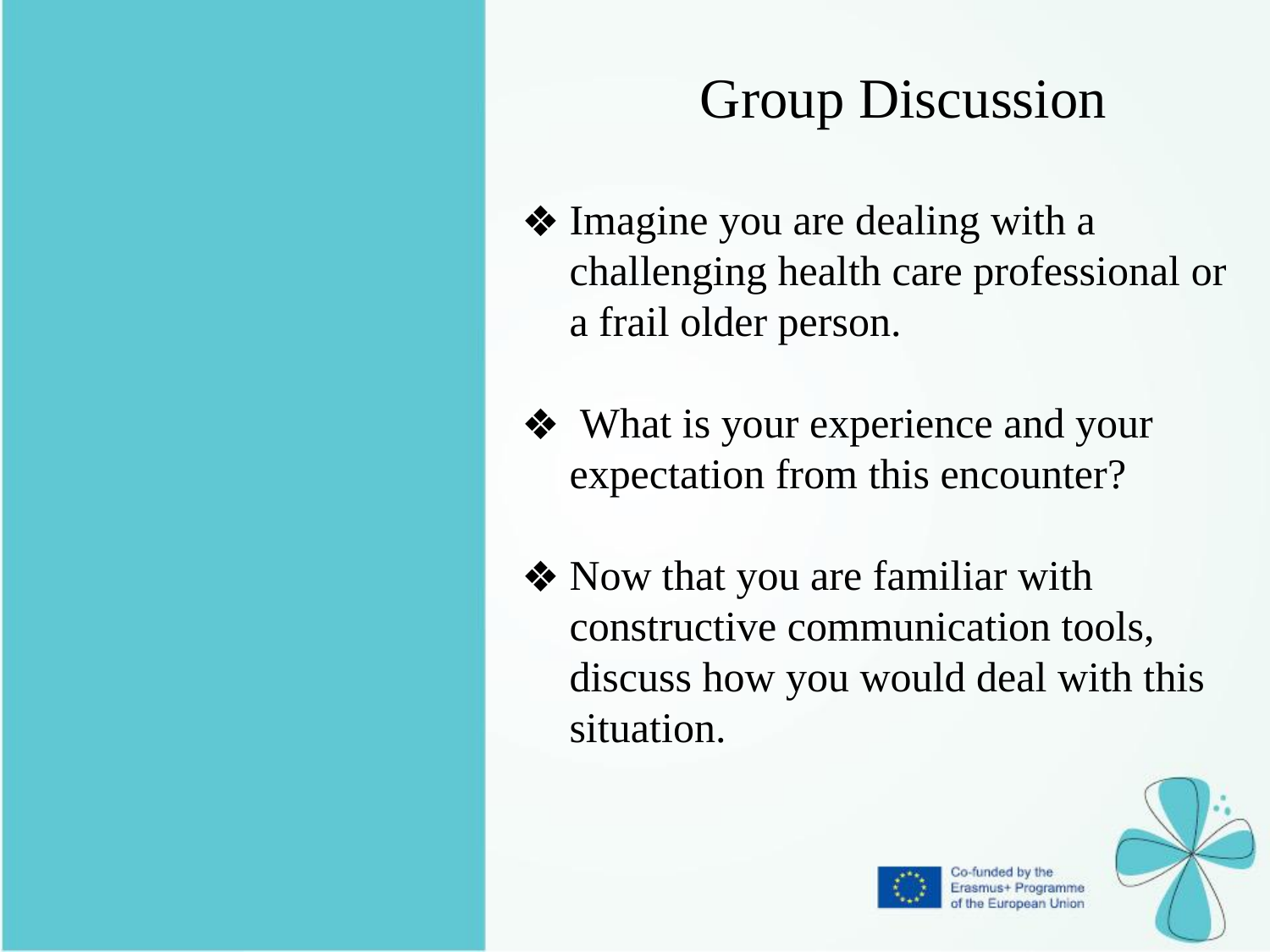

Group Discussion
Imagine you are dealing with a challenging health care professional or a frail older person.

 What is your experience and your expectation from this encounter?

Now that you are familiar with constructive communication tools, discuss how you would deal with this situation.